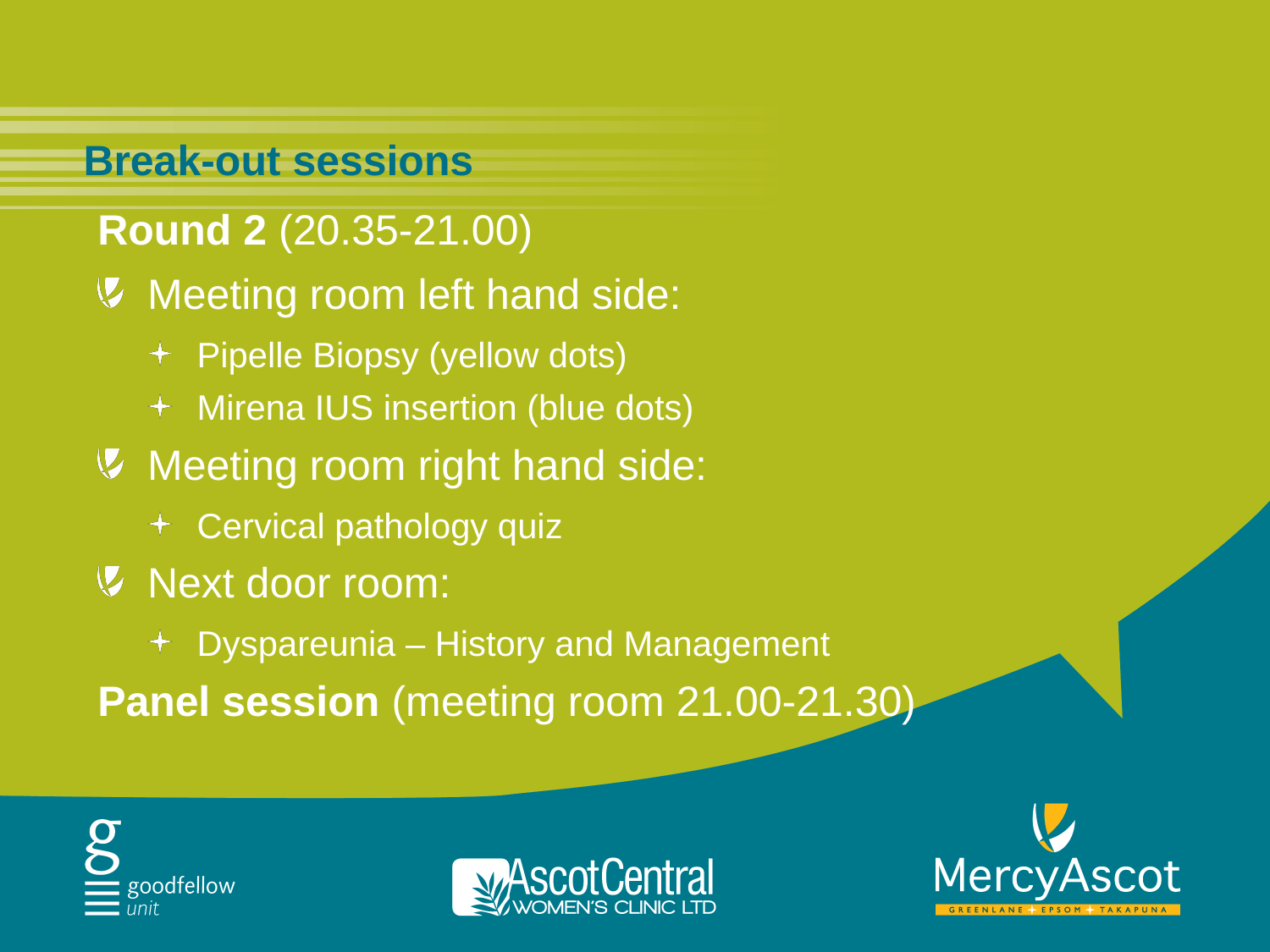

# Break-out sessions
Round 2 (20.35-21.00)
Meeting room left hand side:
Pipelle Biopsy (yellow dots)
Mirena IUS insertion (blue dots)
Meeting room right hand side:
Cervical pathology quiz
Next door room:
Dyspareunia – History and Management
Panel session (meeting room 21.00-21.30)